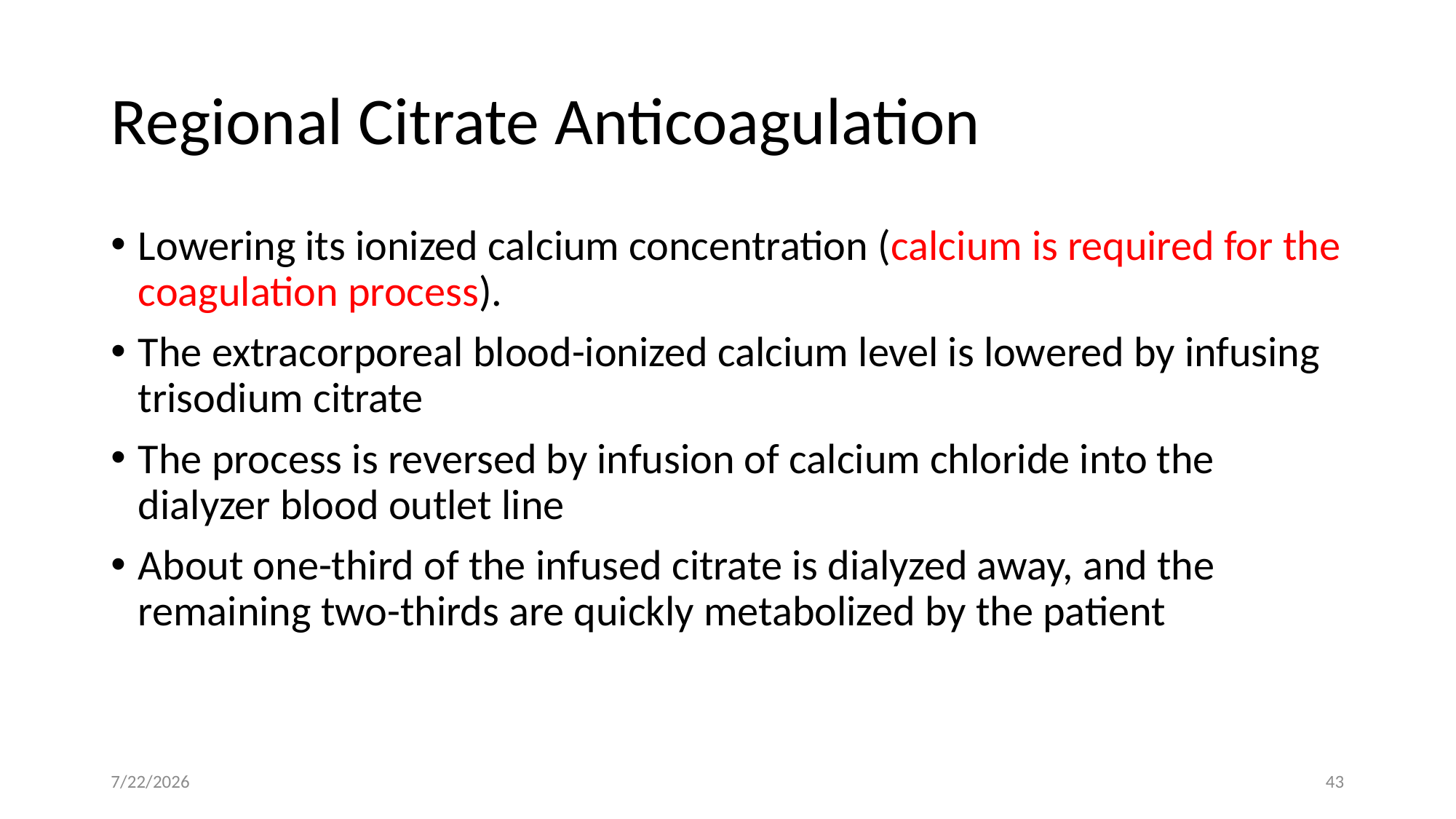

# Regional Citrate Anticoagulation
Lowering its ionized calcium concentration (calcium is required for the coagulation process).
The extracorporeal blood-ionized calcium level is lowered by infusing trisodium citrate
The process is reversed by infusion of calcium chloride into the dialyzer blood outlet line
About one-third of the infused citrate is dialyzed away, and the remaining two-thirds are quickly metabolized by the patient
7/22/2026
43